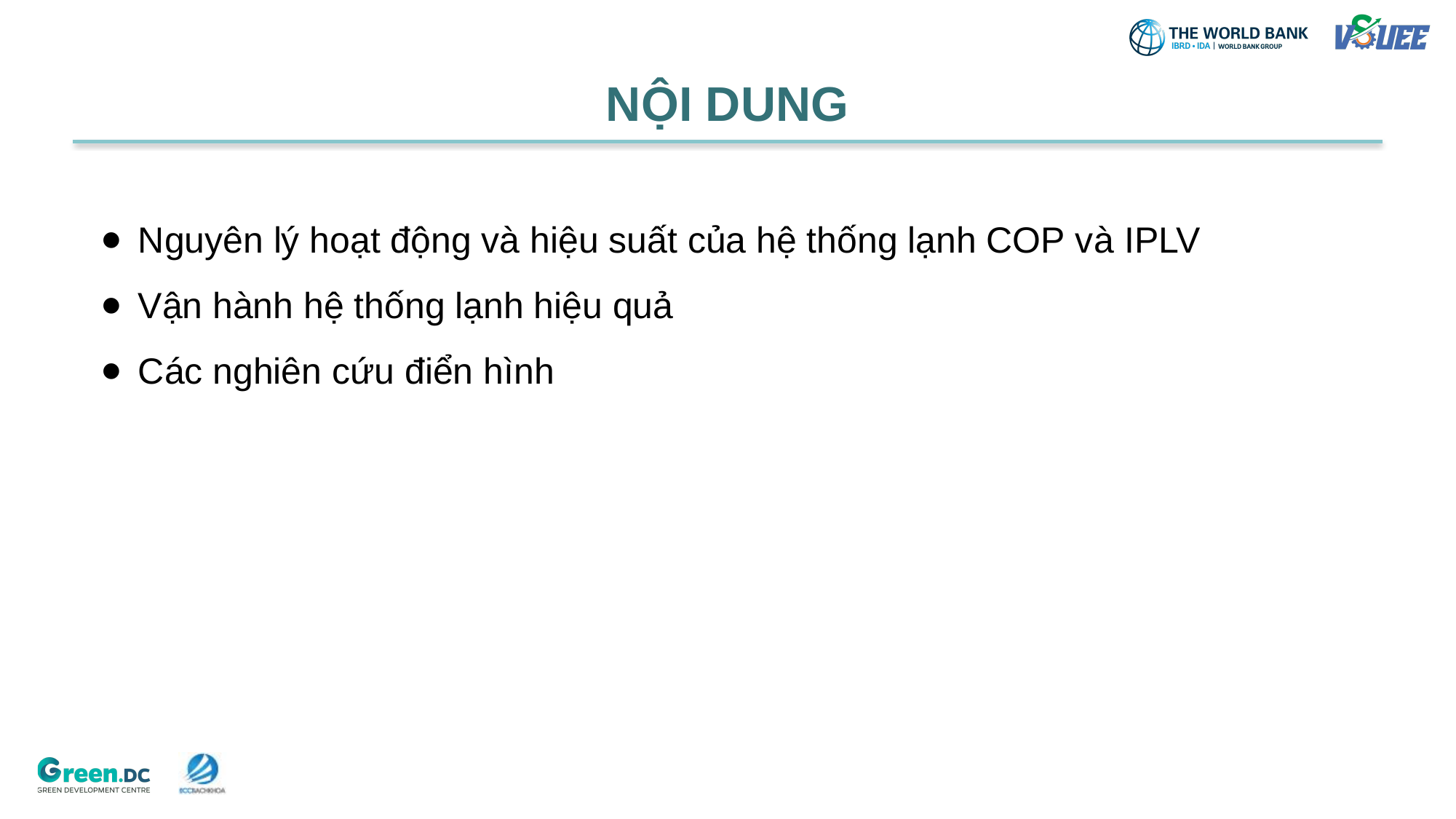

# NỘI DUNG
Nguyên lý hoạt động và hiệu suất của hệ thống lạnh COP và IPLV
Vận hành hệ thống lạnh hiệu quả
Các nghiên cứu điển hình